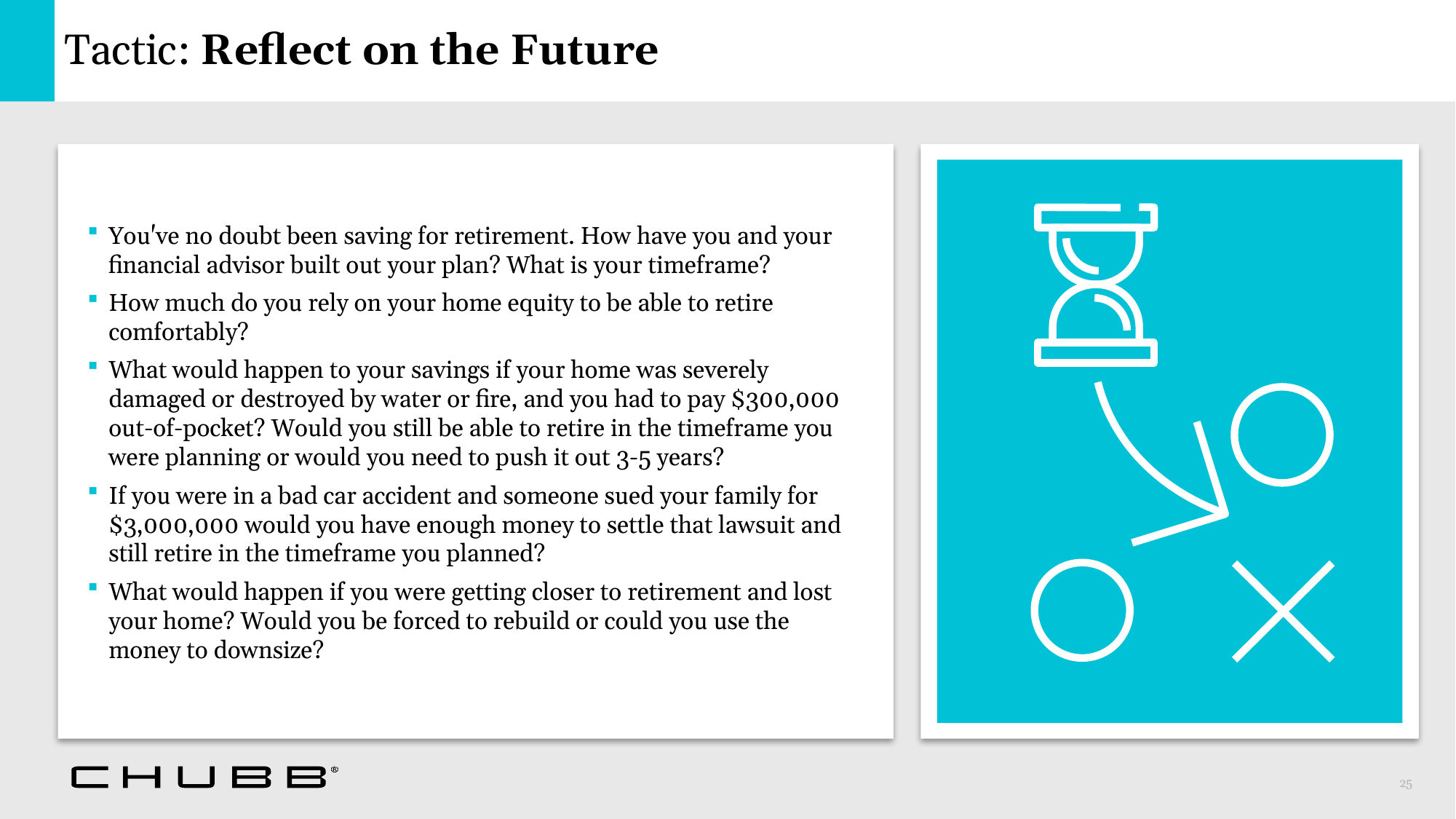

# Tactic: Reflect on the Future

You've no doubt been saving for retirement. How have you and your financial advisor built out your plan? What is your timeframe?
How much do you rely on your home equity to be able to retire comfortably?
What would happen to your savings if your home was severely damaged or destroyed by water or fire, and you had to pay $300,000 out-of-pocket? Would you still be able to retire in the timeframe you were planning or would you need to push it out 3-5 years?
If you were in a bad car accident and someone sued your family for $3,000,000 would you have enough money to settle that lawsuit and still retire in the timeframe you planned?
What would happen if you were getting closer to retirement and lost your home? Would you be forced to rebuild or could you use the money to downsize?

25